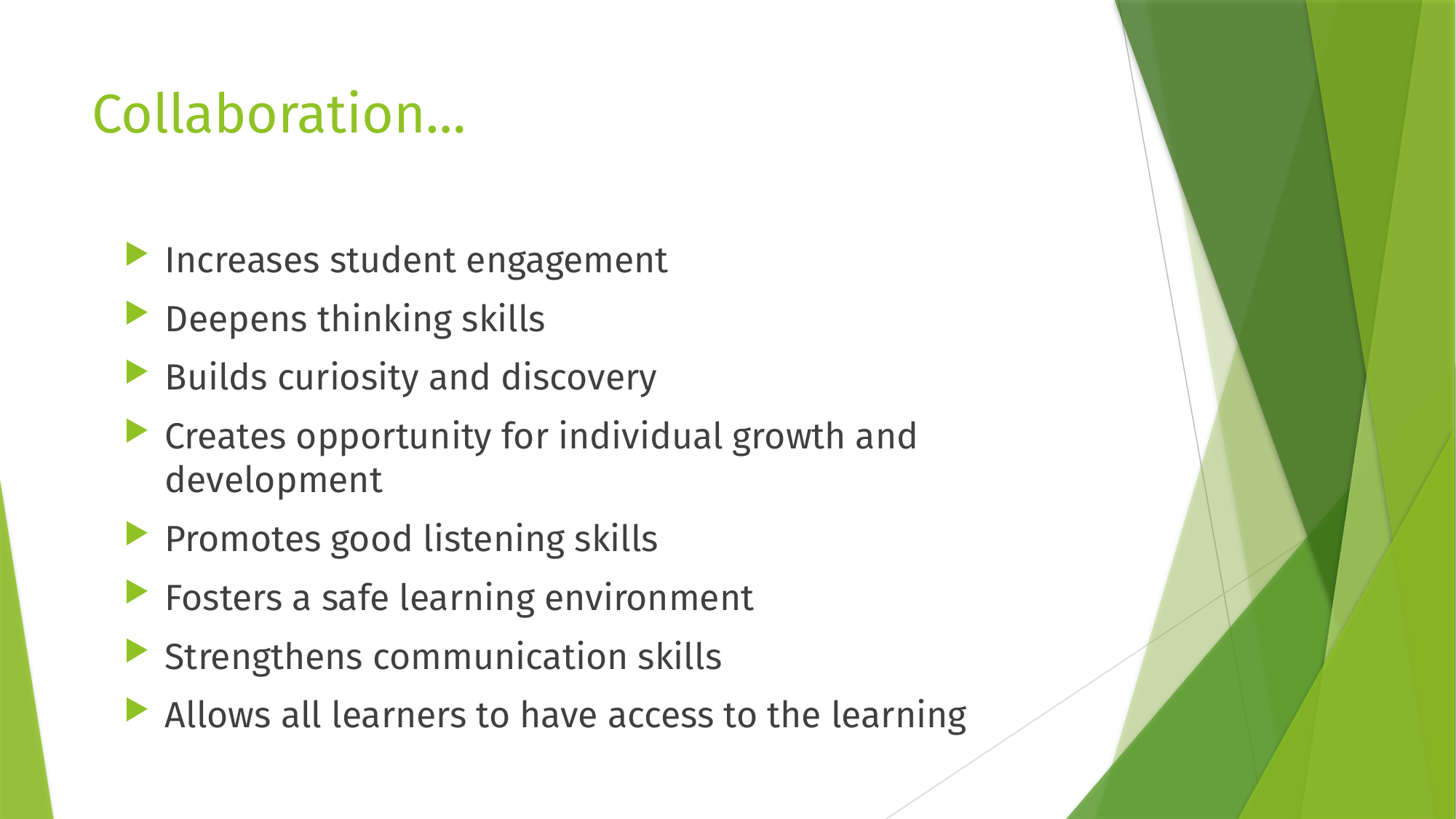

# Collaboration…
Increases student engagement
Deepens thinking skills
Builds curiosity and discovery
Creates opportunity for individual growth and development
Promotes good listening skills
Fosters a safe learning environment
Strengthens communication skills
Allows all learners to have access to the learning